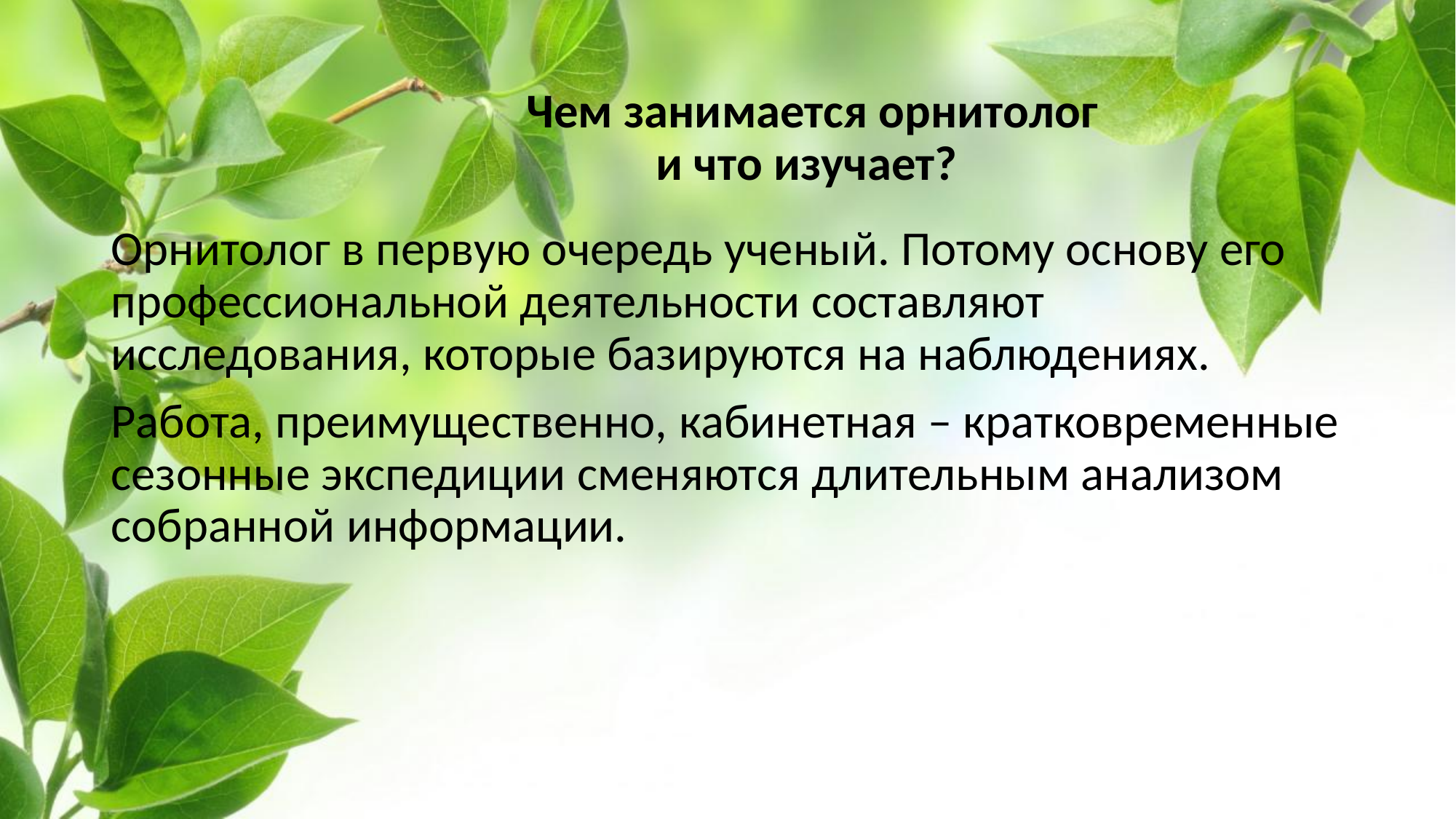

# Чем занимается орнитолог и что изучает?
Орнитолог в первую очередь ученый. Потому основу его профессиональной деятельности составляют исследования, которые базируются на наблюдениях.
Работа, преимущественно, кабинетная – кратковременные сезонные экспедиции сменяются длительным анализом собранной информации.